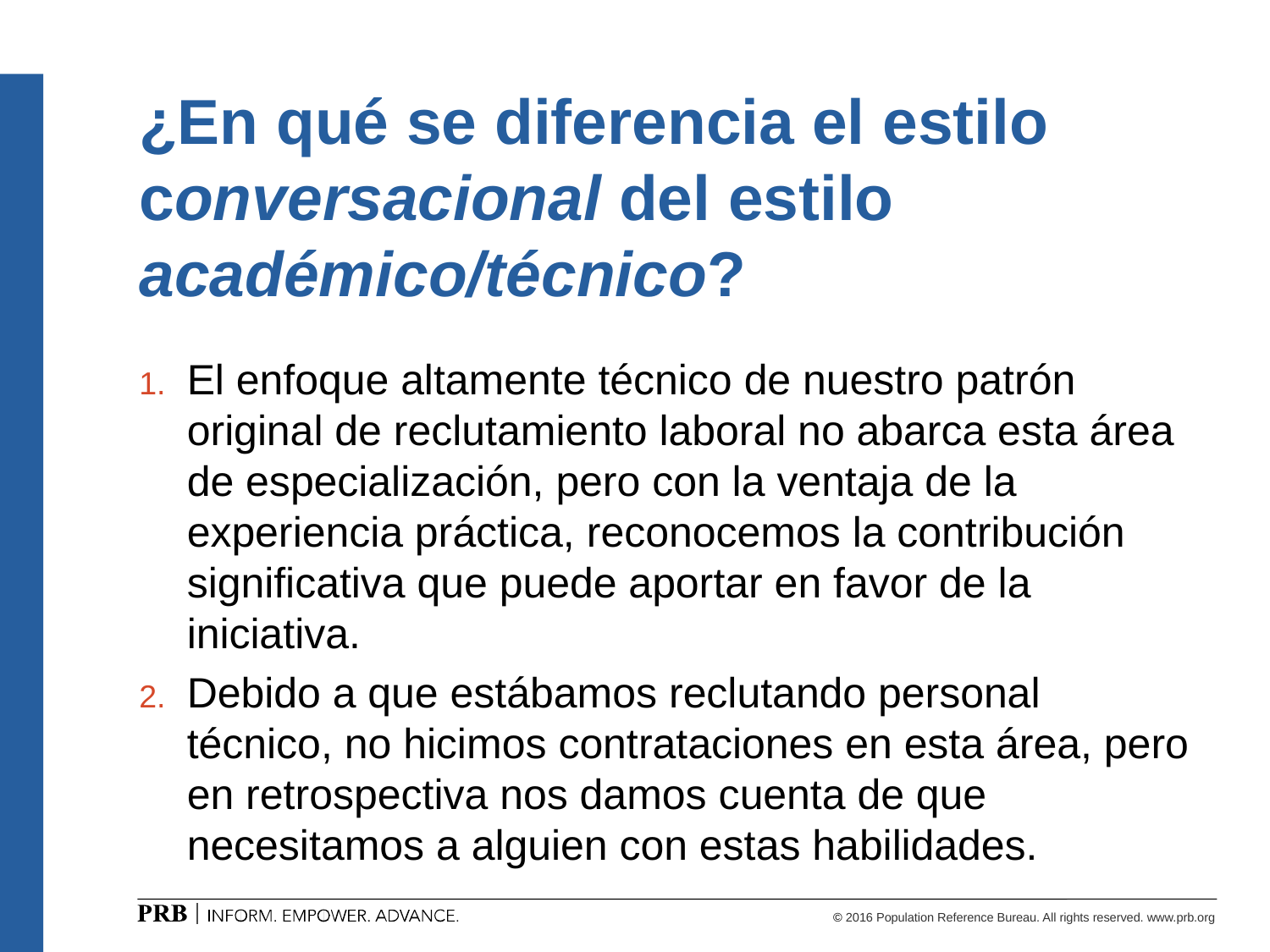

# ¿En qué se diferencia el estilo conversacional del estilo académico/técnico?
El enfoque altamente técnico de nuestro patrón original de reclutamiento laboral no abarca esta área de especialización, pero con la ventaja de la experiencia práctica, reconocemos la contribución significativa que puede aportar en favor de la iniciativa.
Debido a que estábamos reclutando personal técnico, no hicimos contrataciones en esta área, pero en retrospectiva nos damos cuenta de que necesitamos a alguien con estas habilidades.

 .